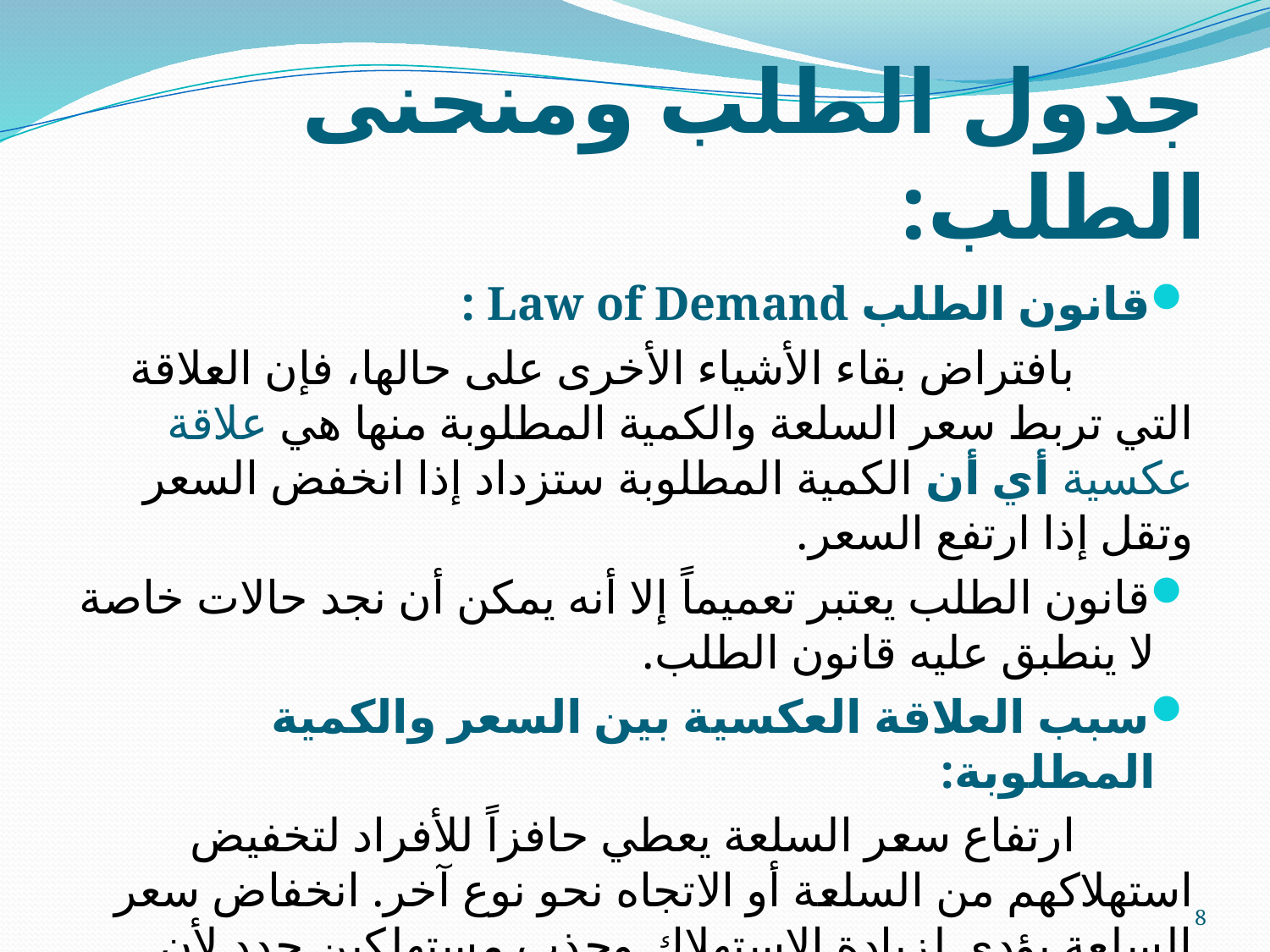

# جدول الطلب ومنحنى الطلب:
قانون الطلب Law of Demand :
          بافتراض بقاء الأشياء الأخرى على حالها، فإن العلاقة التي تربط سعر السلعة والكمية المطلوبة منها هي علاقة عكسية أي أن الكمية المطلوبة ستزداد إذا انخفض السعر وتقل إذا ارتفع السعر.
قانون الطلب يعتبر تعميماً إلا أنه يمكن أن نجد حالات خاصة لا ينطبق عليه قانون الطلب.
سبب العلاقة العكسية بين السعر والكمية المطلوبة:
          ارتفاع سعر السلعة يعطي حافزاً للأفراد لتخفيض استهلاكهم من السلعة أو الاتجاه نحو نوع آخر. انخفاض سعر السلعة يؤدي لزيادة الاستهلاك وجذب مستهلكين جدد لأن السلعة أصبحت رخيصة بالنسبة لهم.
8